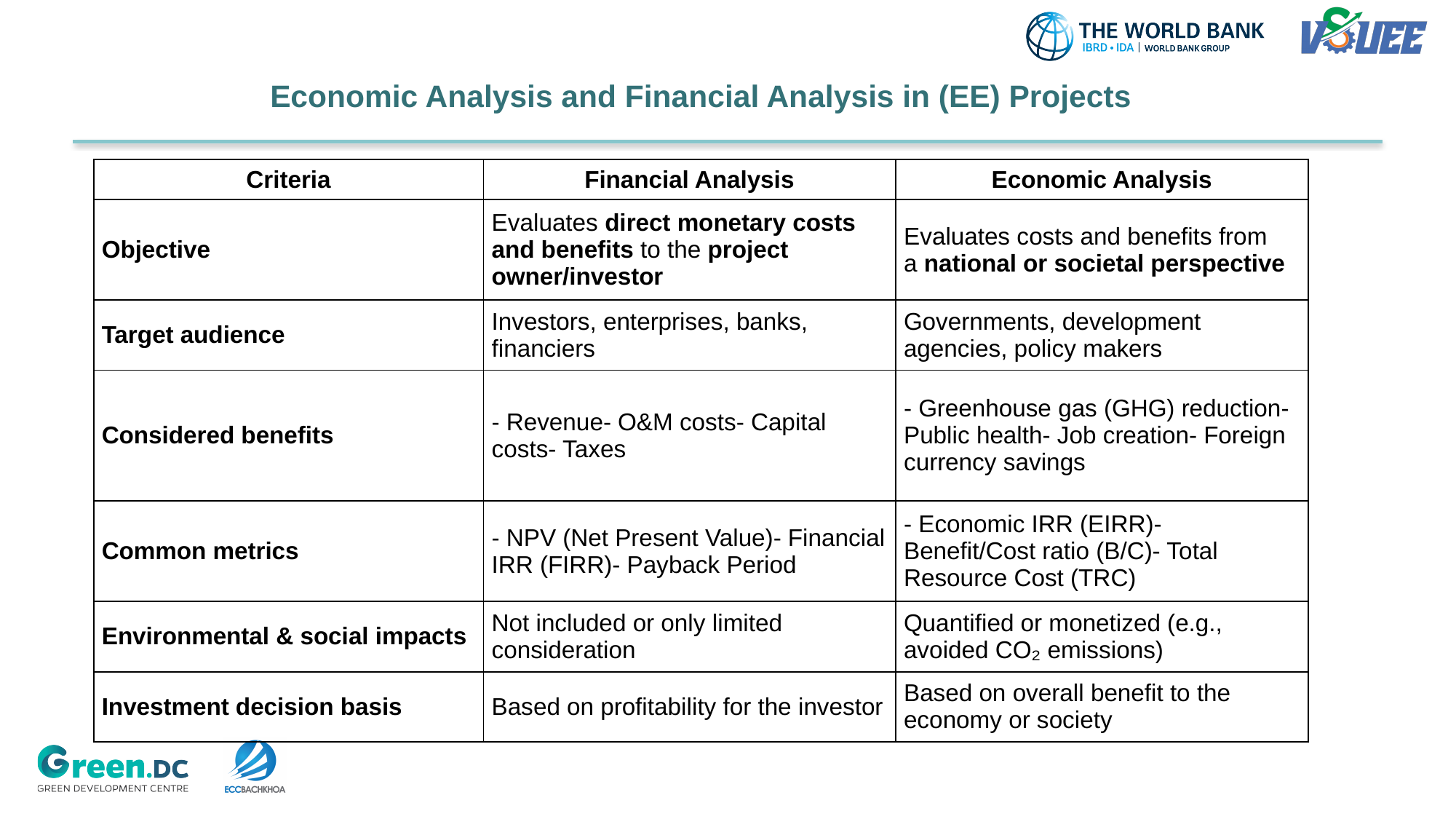

# Economic Analysis and Financial Analysis in (EE) Projects
| Criteria | Financial Analysis | Economic Analysis |
| --- | --- | --- |
| Objective | Evaluates direct monetary costs and benefits to the project owner/investor | Evaluates costs and benefits from a national or societal perspective |
| Target audience | Investors, enterprises, banks, financiers | Governments, development agencies, policy makers |
| Considered benefits | - Revenue- O&M costs- Capital costs- Taxes | - Greenhouse gas (GHG) reduction- Public health- Job creation- Foreign currency savings |
| Common metrics | - NPV (Net Present Value)- Financial IRR (FIRR)- Payback Period | - Economic IRR (EIRR)- Benefit/Cost ratio (B/C)- Total Resource Cost (TRC) |
| Environmental & social impacts | Not included or only limited consideration | Quantified or monetized (e.g., avoided CO₂ emissions) |
| Investment decision basis | Based on profitability for the investor | Based on overall benefit to the economy or society |